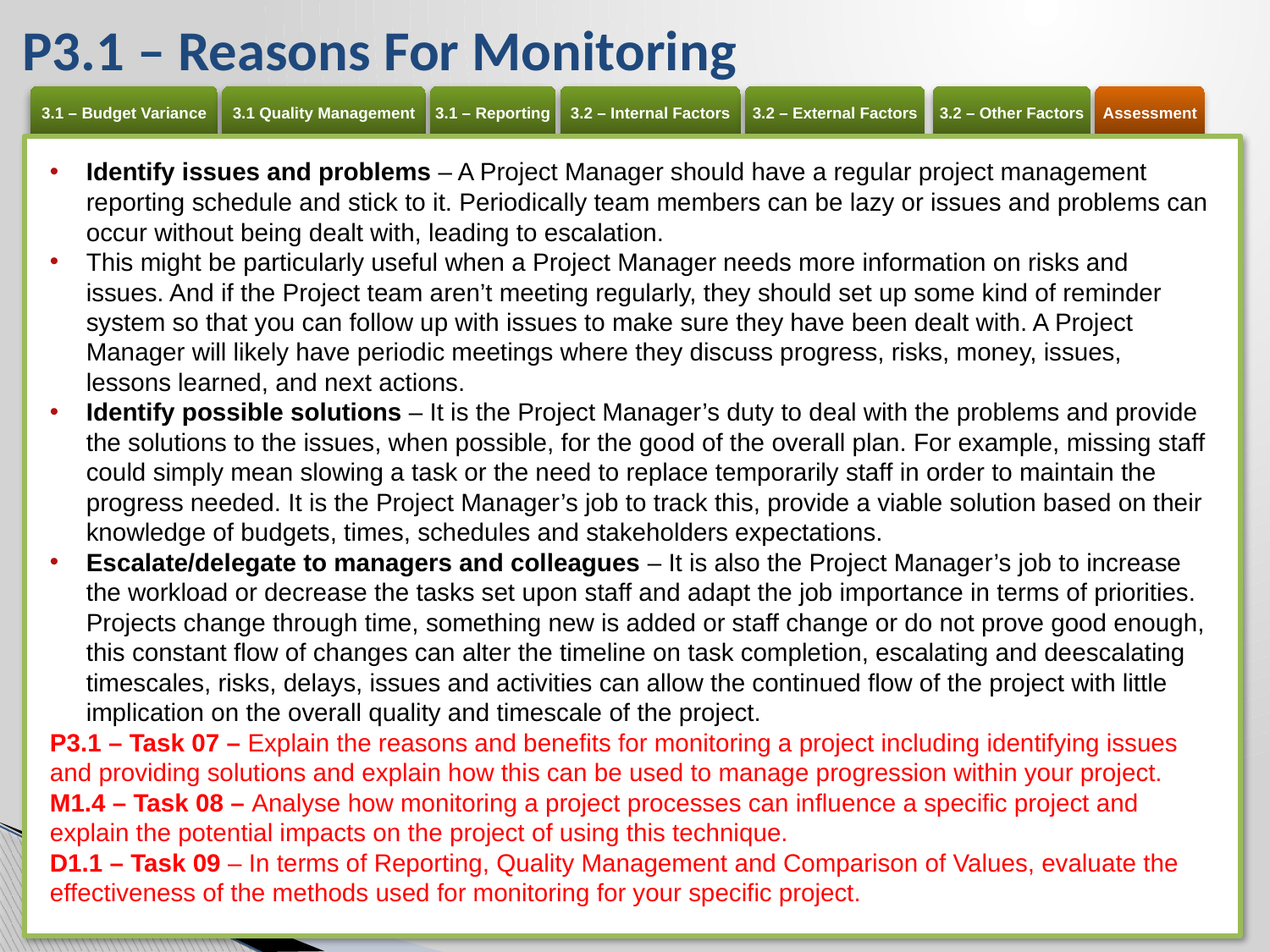

# P3.1 – Reasons For Monitoring
Identify issues and problems – A Project Manager should have a regular project management reporting schedule and stick to it. Periodically team members can be lazy or issues and problems can occur without being dealt with, leading to escalation.
This might be particularly useful when a Project Manager needs more information on risks and issues. And if the Project team aren’t meeting regularly, they should set up some kind of reminder system so that you can follow up with issues to make sure they have been dealt with. A Project Manager will likely have periodic meetings where they discuss progress, risks, money, issues, lessons learned, and next actions.
Identify possible solutions – It is the Project Manager’s duty to deal with the problems and provide the solutions to the issues, when possible, for the good of the overall plan. For example, missing staff could simply mean slowing a task or the need to replace temporarily staff in order to maintain the progress needed. It is the Project Manager’s job to track this, provide a viable solution based on their knowledge of budgets, times, schedules and stakeholders expectations.
Escalate/delegate to managers and colleagues – It is also the Project Manager’s job to increase the workload or decrease the tasks set upon staff and adapt the job importance in terms of priorities. Projects change through time, something new is added or staff change or do not prove good enough, this constant flow of changes can alter the timeline on task completion, escalating and deescalating timescales, risks, delays, issues and activities can allow the continued flow of the project with little implication on the overall quality and timescale of the project.
P3.1 – Task 07 – Explain the reasons and benefits for monitoring a project including identifying issues and providing solutions and explain how this can be used to manage progression within your project.
M1.4 – Task 08 – Analyse how monitoring a project processes can influence a specific project and explain the potential impacts on the project of using this technique.
D1.1 – Task 09 – In terms of Reporting, Quality Management and Comparison of Values, evaluate the effectiveness of the methods used for monitoring for your specific project.